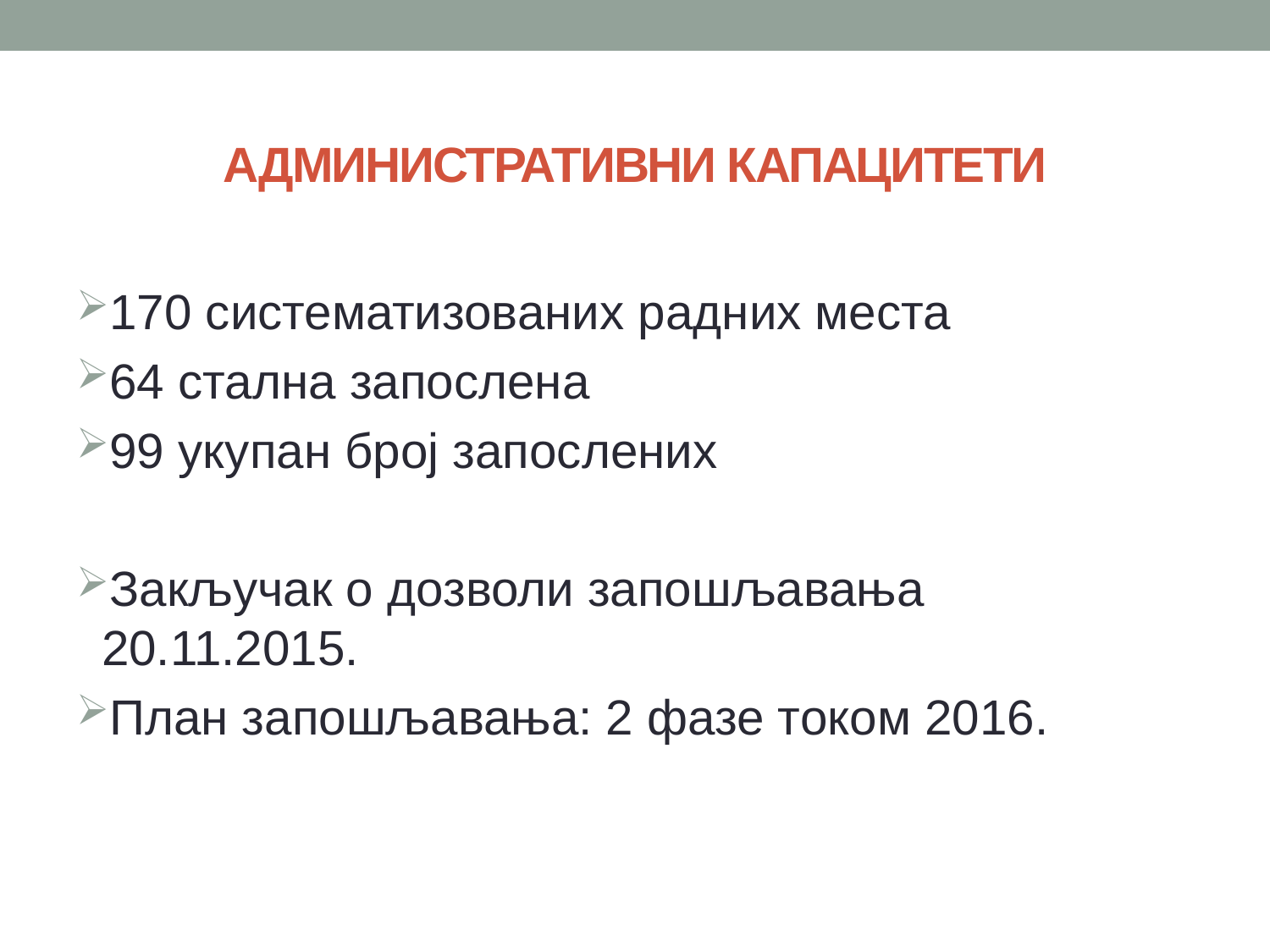

#
Административни капацитети

170 систематизованих радних места
64 стална запослена
99 укупан број запослених

Закључак о дозволи запошљавања 20.11.2015.
План запошљавања: 2 фазе током 2016.